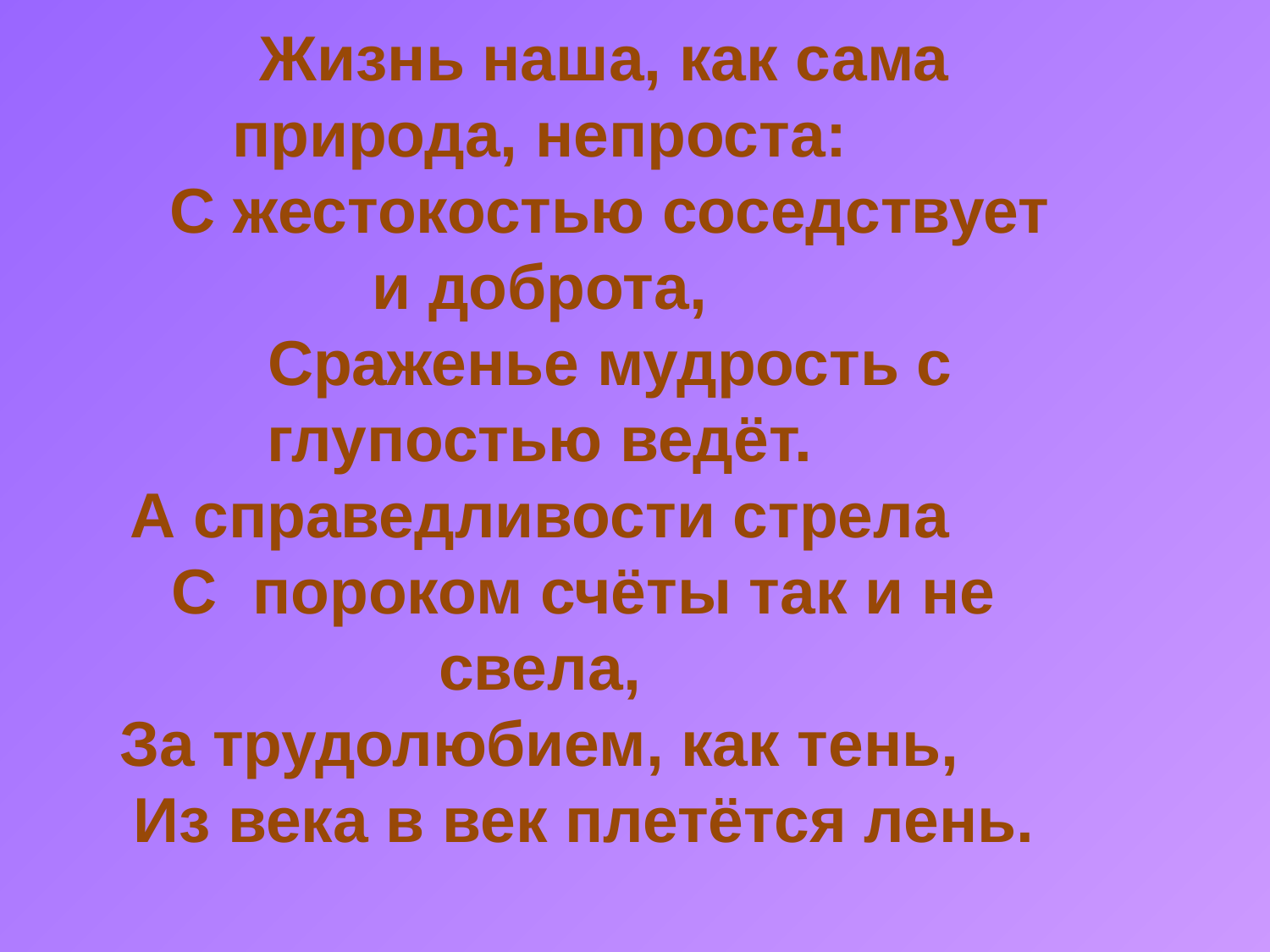

Жизнь наша, как сама природа, непроста:
        С жестокостью соседствует и доброта,
        Сраженье мудрость с глупостью ведёт.
А справедливости стрела
     С  пороком счёты так и не свела,
За трудолюбием, как тень,
     Из века в век плетётся лень.